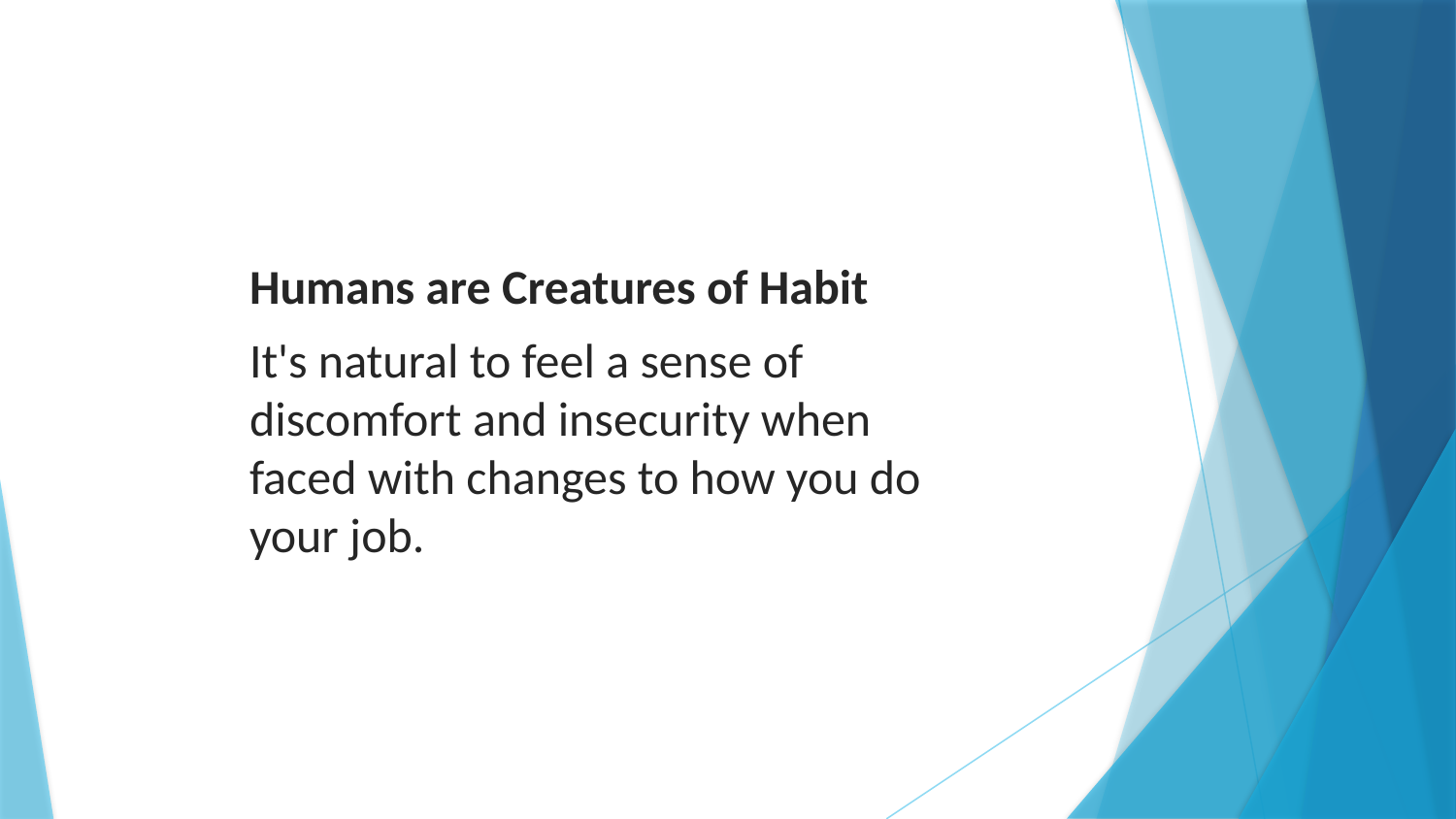

Humans are Creatures of Habit
It's natural to feel a sense of discomfort and insecurity when faced with changes to how you do your job.